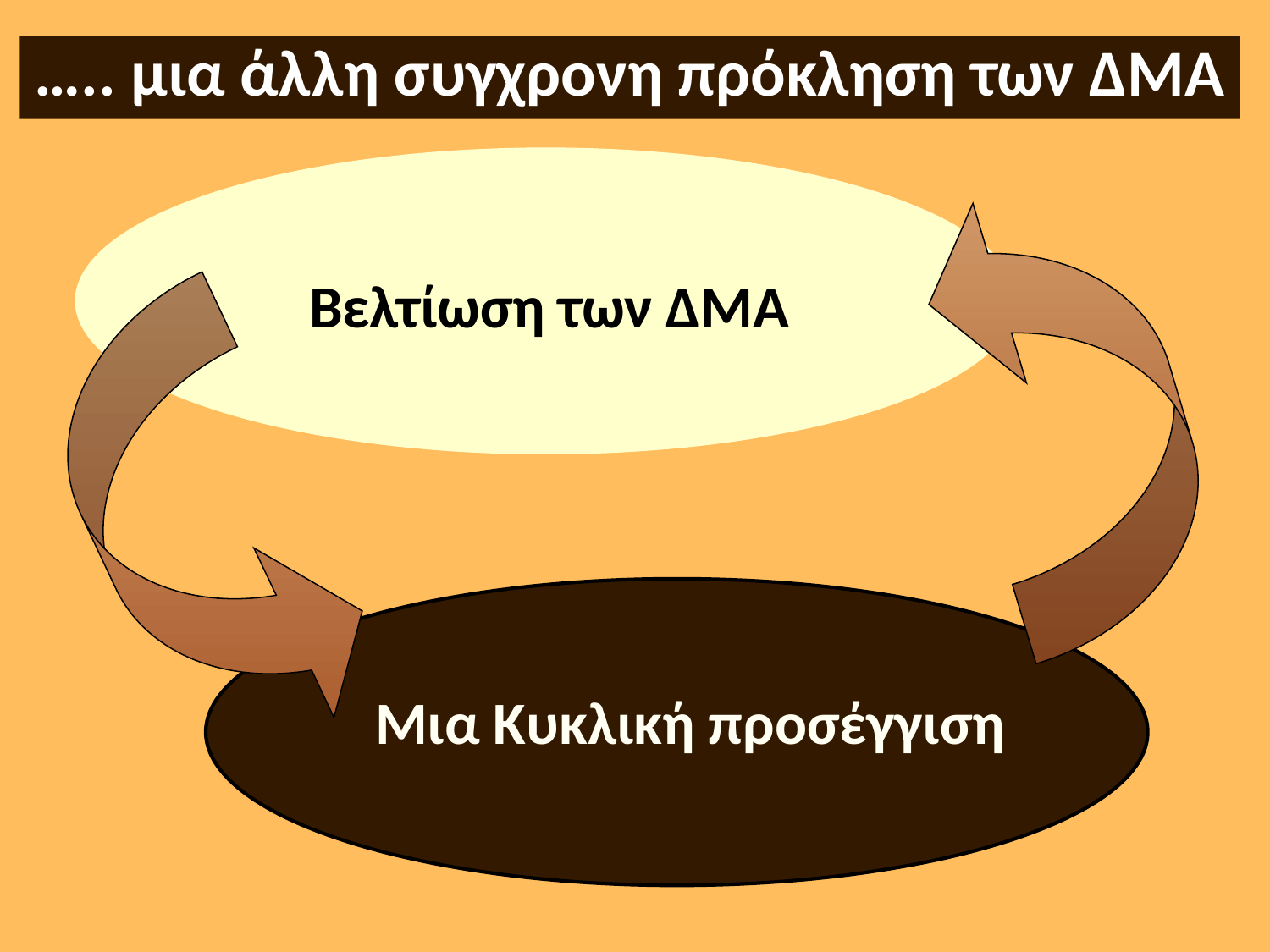

….. μια άλλη συγχρονη πρόκληση των ΔΜΑ

Βελτίωση των ΔΜΑ

Μια Κυκλική προσέγγιση